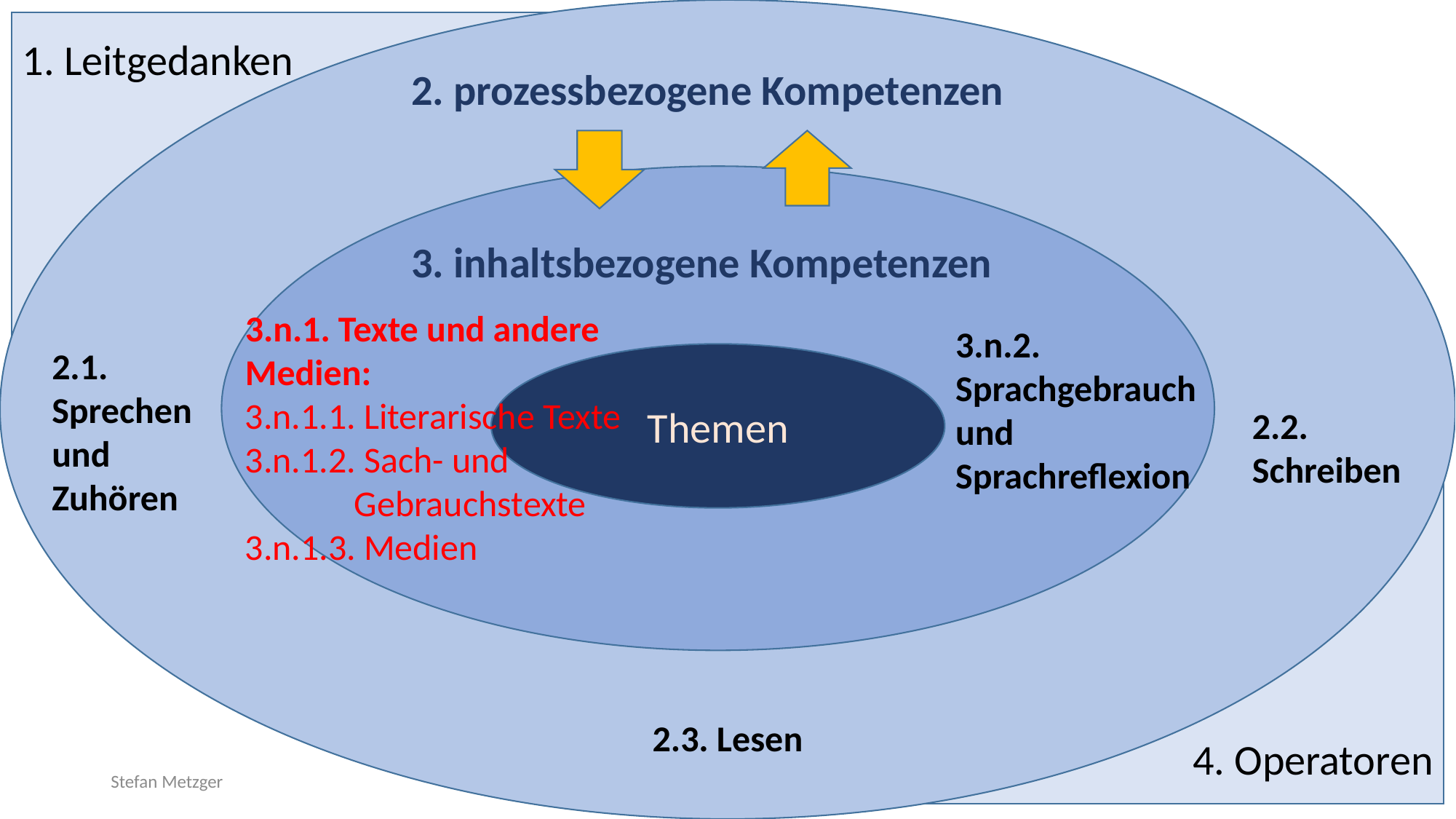

1. Leitgedanken

2. prozessbezogene Kompetenzen

3. inhaltsbezogene Kompetenzen
3.n.1. Texte und andere Medien:
3.n.1.1. Literarische Texte
3.n.1.2. Sach- und
	Gebrauchstexte
3.n.1.3. Medien
3.n.2. Sprachgebrauch und Sprachreflexion
2.1. Sprechen und Zuhören
Themen
2.2. Schreiben

4. Operatoren

2.3. Lesen

Stefan Metzger
21